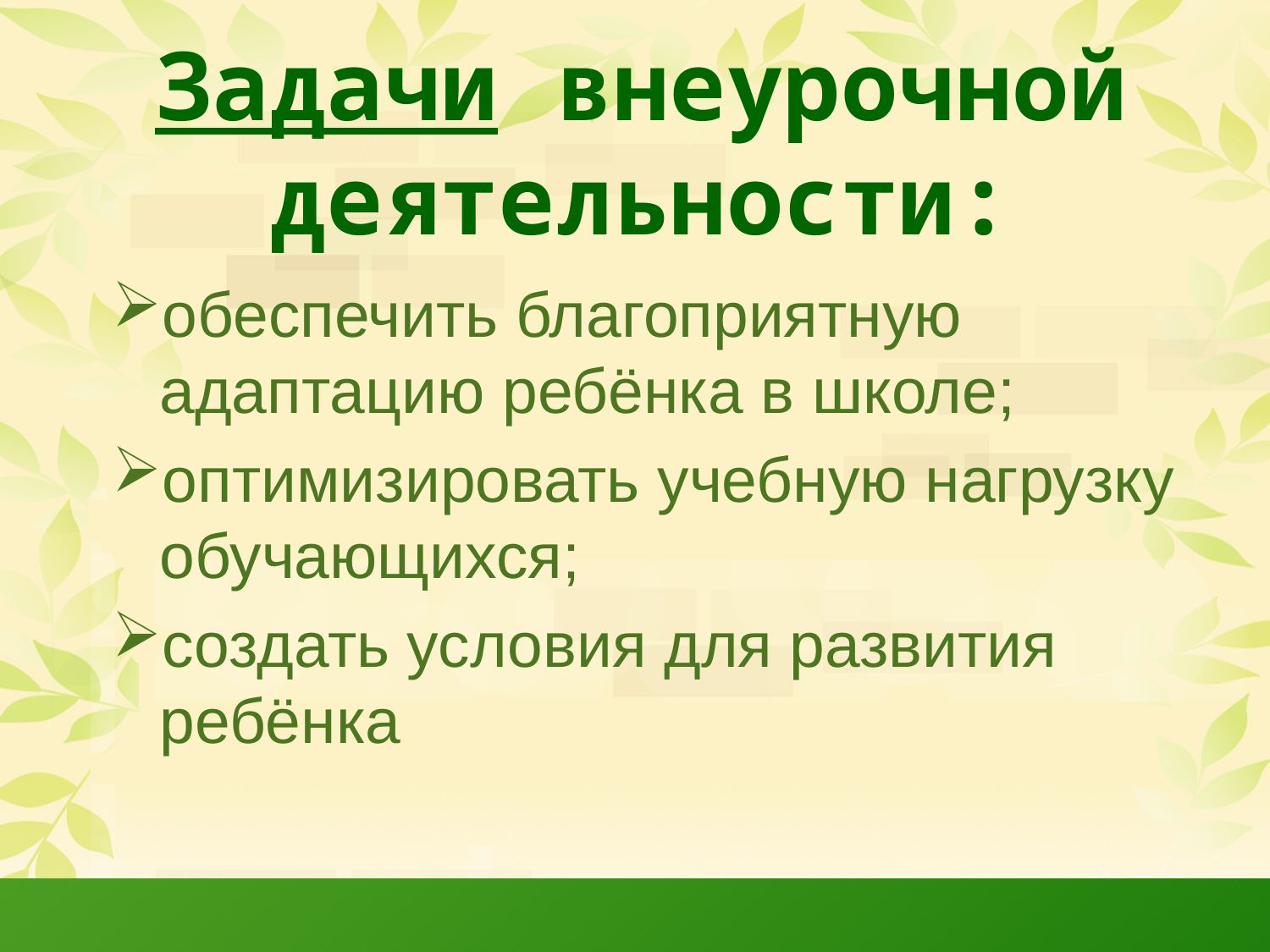

# Задачи внеурочной деятельности:
обеспечить благоприятную адаптацию ребёнка в школе;
оптимизировать учебную нагрузку обучающихся;
создать условия для развития ребёнка